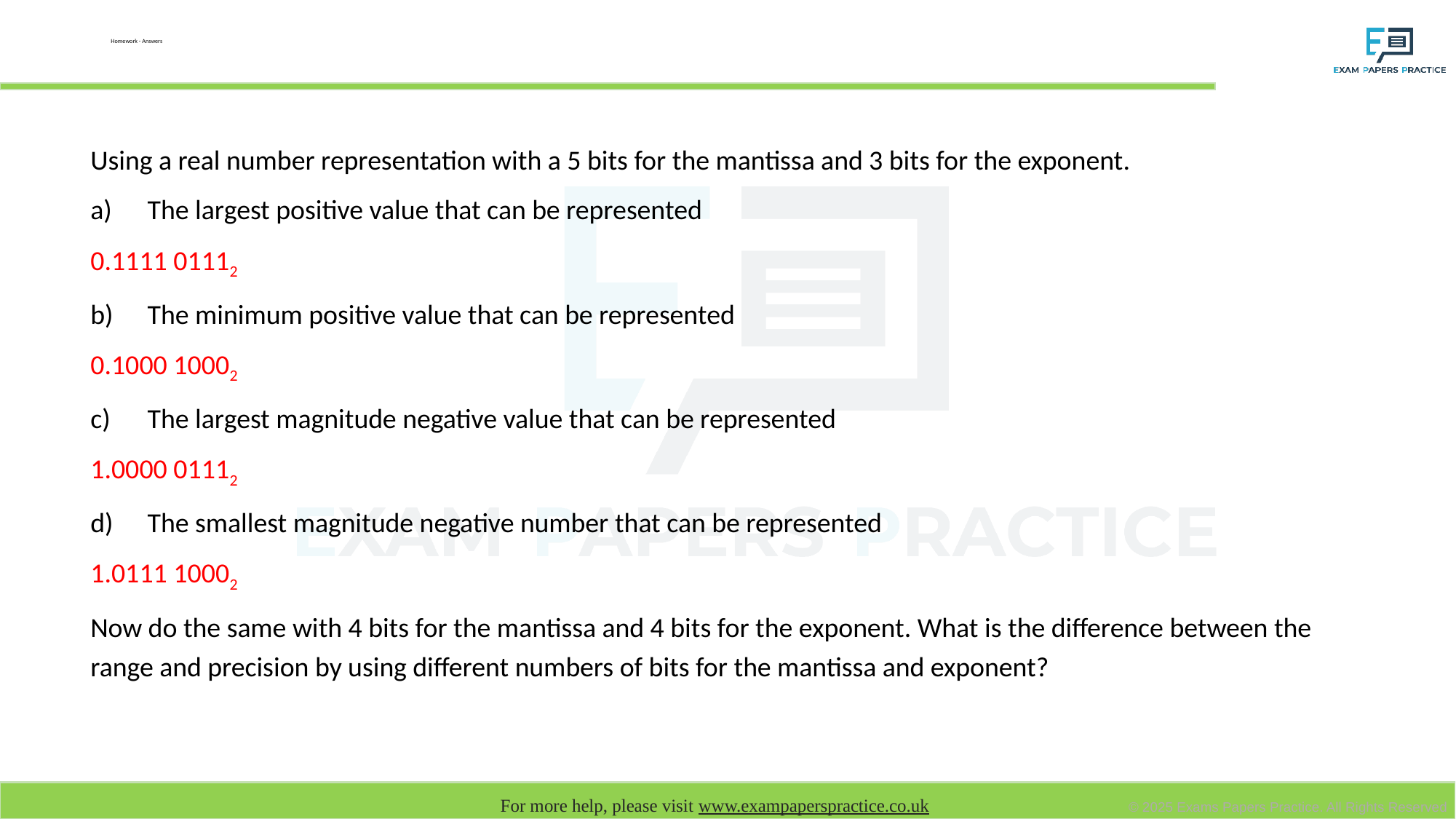

# Homework - Answers
Using a real number representation with a 5 bits for the mantissa and 3 bits for the exponent.
The largest positive value that can be represented
0.1111 01112
The minimum positive value that can be represented
0.1000 10002
The largest magnitude negative value that can be represented
1.0000 01112
The smallest magnitude negative number that can be represented
1.0111 10002
Now do the same with 4 bits for the mantissa and 4 bits for the exponent. What is the difference between the range and precision by using different numbers of bits for the mantissa and exponent?